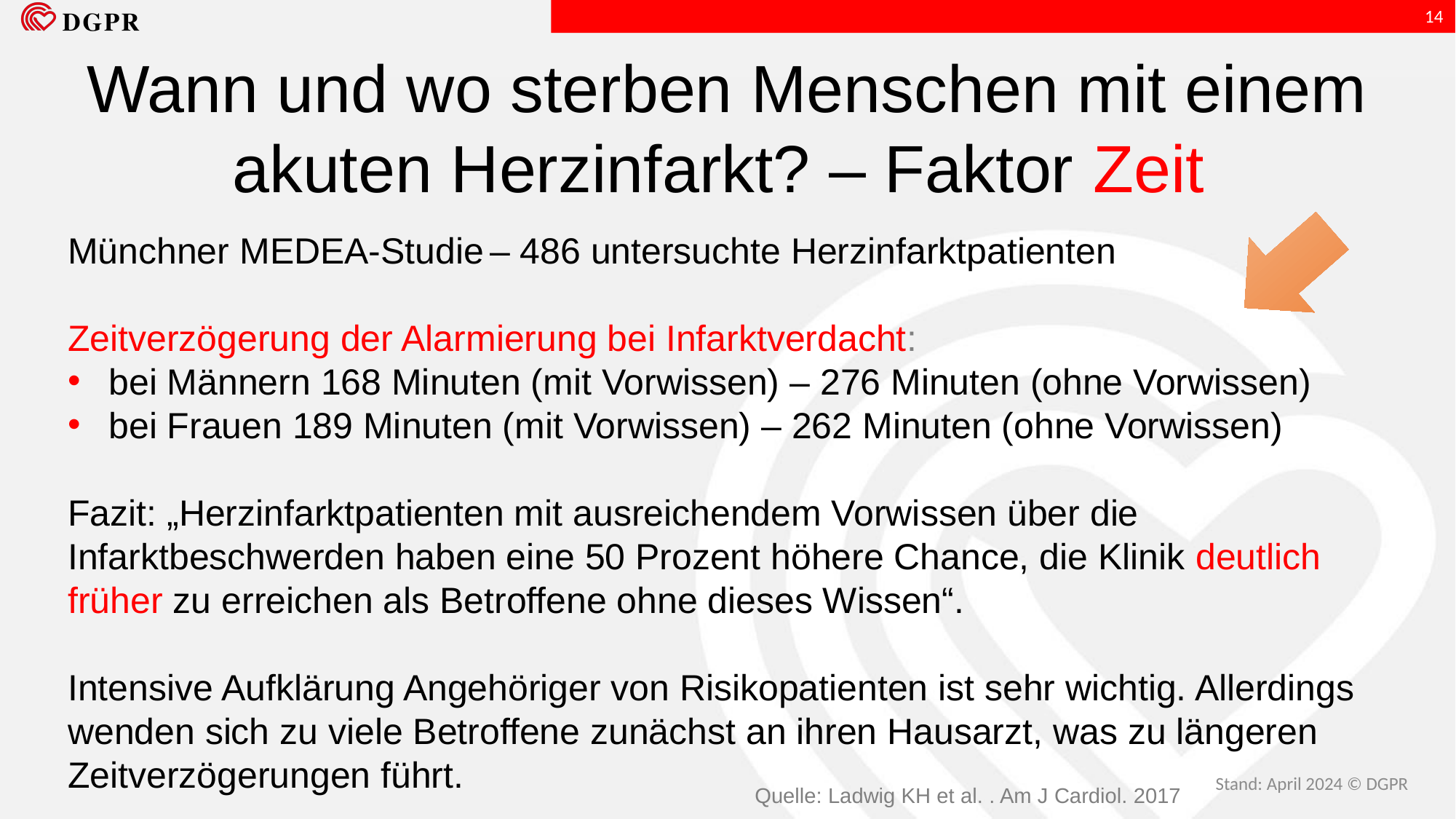

14
Wann und wo sterben Menschen mit einem akuten Herzinfarkt? – Faktor Zeit

Münchner MEDEA-Studie – 486 untersuchte Herzinfarktpatienten

Zeitverzögerung der Alarmierung bei Infarktverdacht:
bei Männern 168 Minuten (mit Vorwissen) – 276 Minuten (ohne Vorwissen)
bei Frauen 189 Minuten (mit Vorwissen) – 262 Minuten (ohne Vorwissen)

Fazit: „Herzinfarktpatienten mit ausreichendem Vorwissen über die Infarktbeschwerden haben eine 50 Prozent höhere Chance, die Klinik deutlich früher zu erreichen als Betroffene ohne dieses Wissen“.

Intensive Aufklärung Angehöriger von Risikopatienten ist sehr wichtig. Allerdings wenden sich zu viele Betroffene zunächst an ihren Hausarzt, was zu längeren Zeitverzögerungen führt.
Stand: April 2024 © DGPR
Quelle: Ladwig KH et al. . Am J Cardiol. 2017